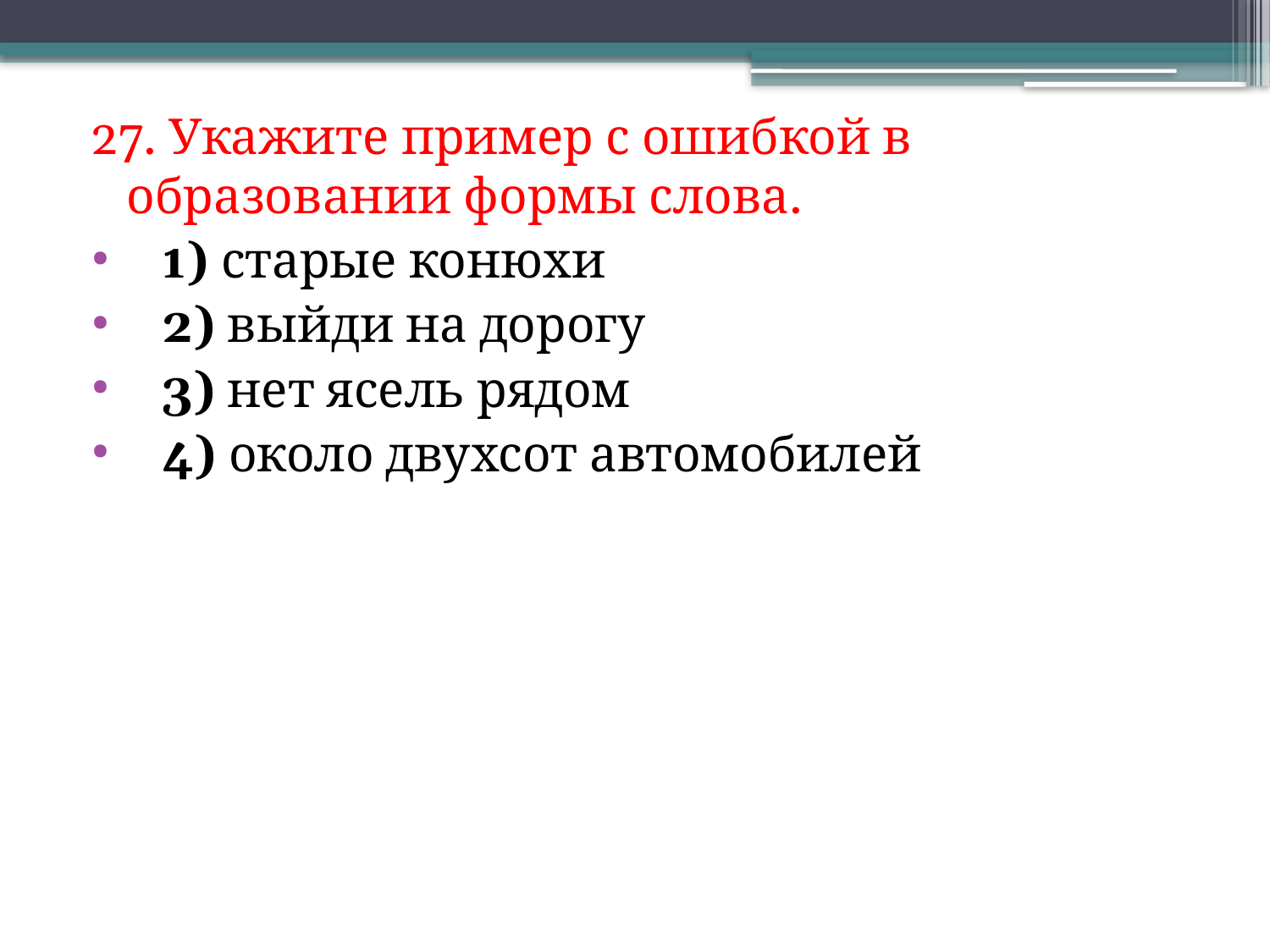

27. Укажите пример с ошибкой в образовании формы слова.
   1) старые конюхи
   2) выйди на дорогу
   3) нет ясель рядом
   4) около двухсот автомобилей